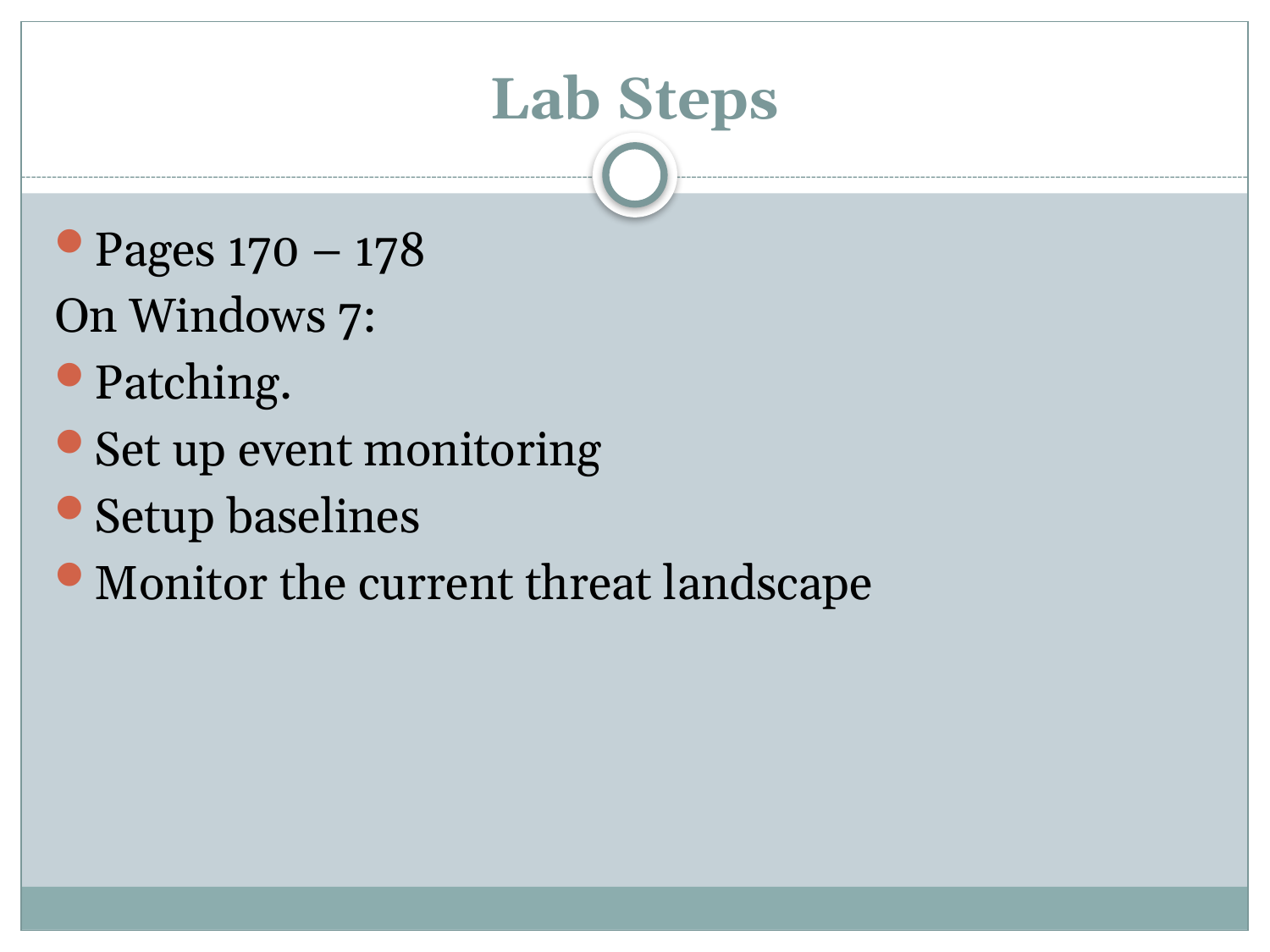

# Lab Steps
Pages 170 – 178
On Windows 7:
Patching.
Set up event monitoring
Setup baselines
Monitor the current threat landscape